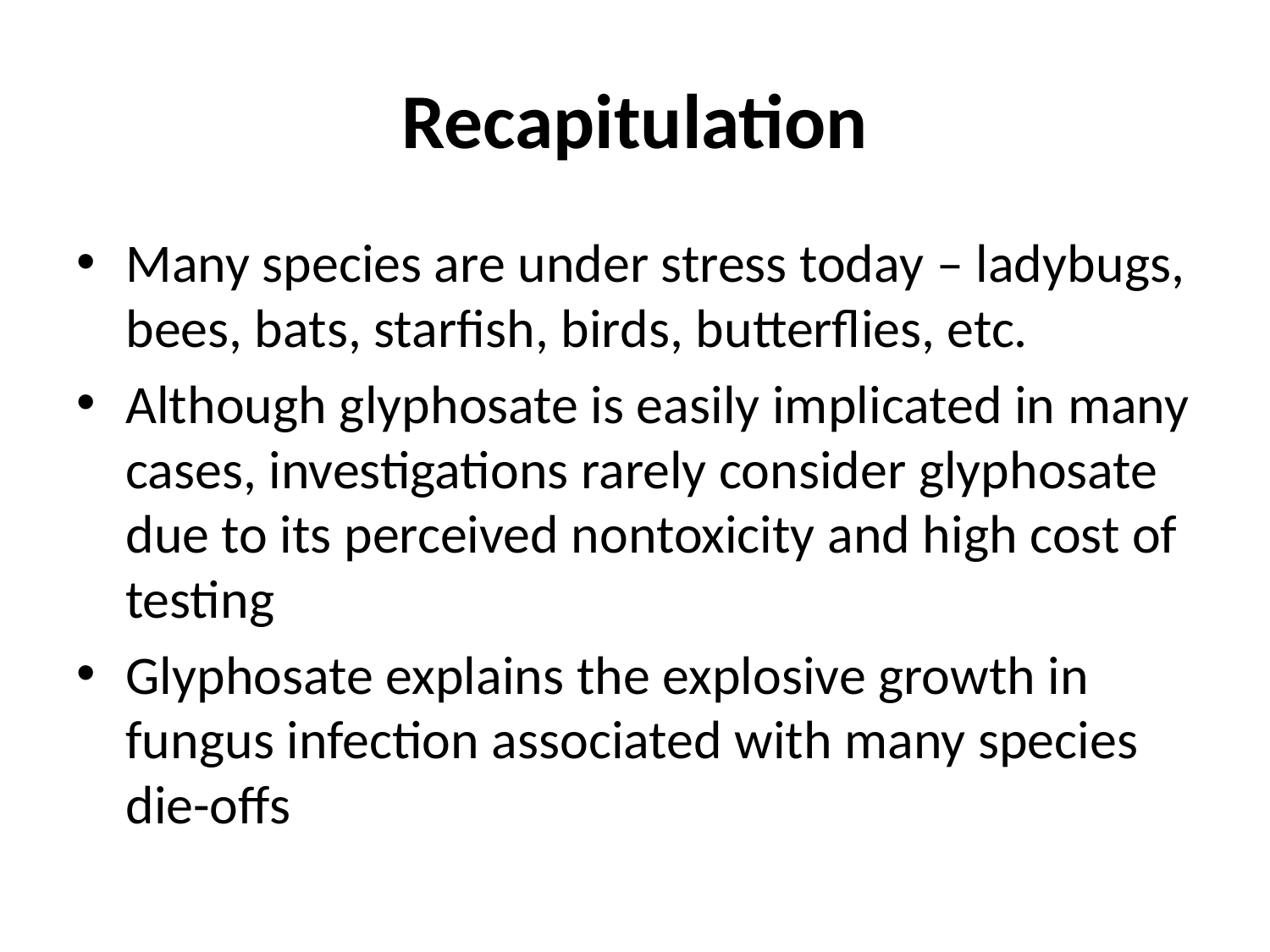

# Recapitulation
Many species are under stress today – ladybugs, bees, bats, starfish, birds, butterflies, etc.
Although glyphosate is easily implicated in many cases, investigations rarely consider glyphosate due to its perceived nontoxicity and high cost of testing
Glyphosate explains the explosive growth in fungus infection associated with many species die-offs